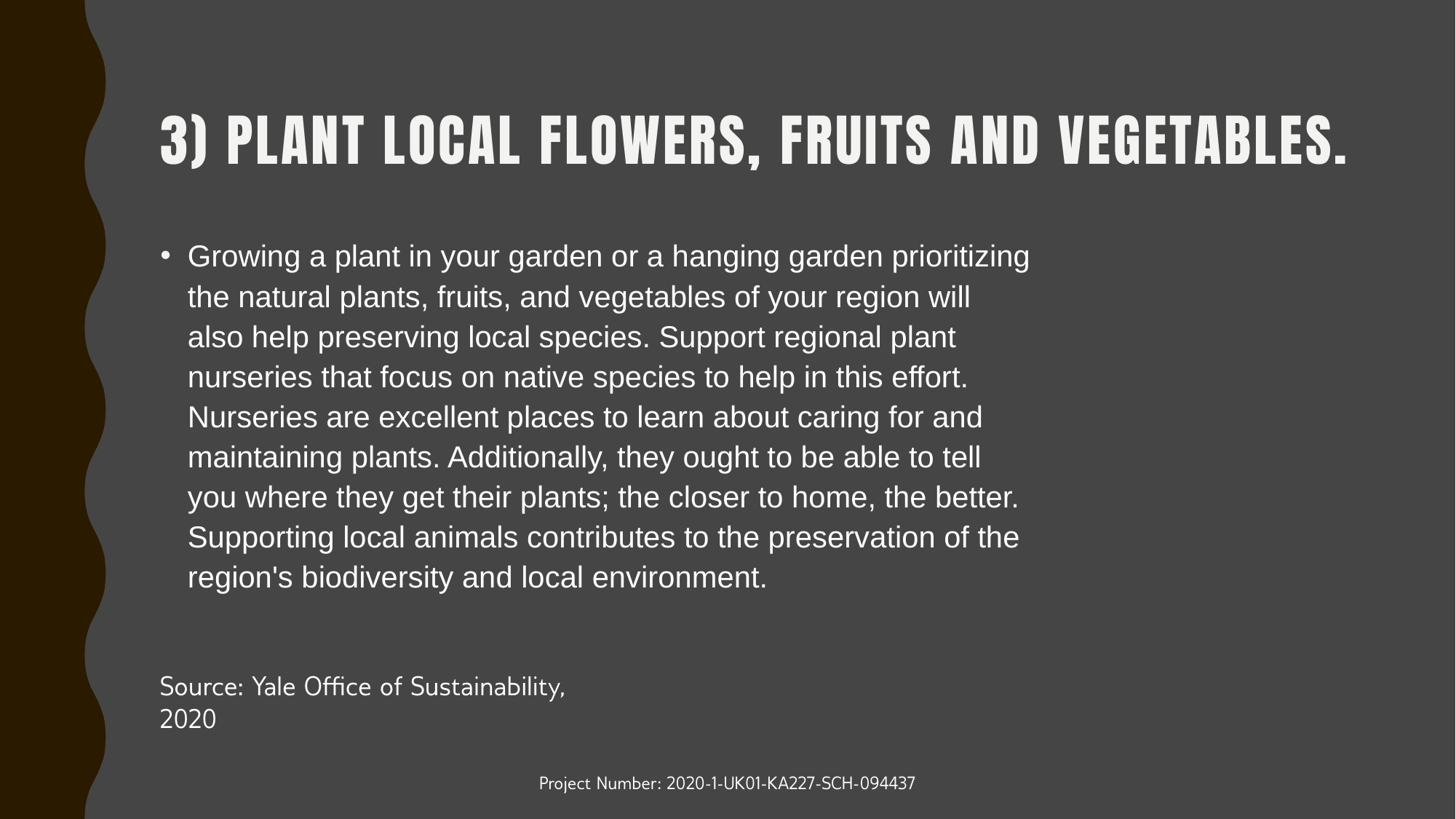

# 3) Plant local flowers, fruits and vegetables.
Growing a plant in your garden or a hanging garden prioritizing the natural plants, fruits, and vegetables of your region will also help preserving local species. Support regional plant nurseries that focus on native species to help in this effort. Nurseries are excellent places to learn about caring for and maintaining plants. Additionally, they ought to be able to tell you where they get their plants; the closer to home, the better. Supporting local animals contributes to the preservation of the region's biodiversity and local environment.
Source: Yale Office of Sustainability, 2020
Project Number: 2020-1-UK01-KA227-SCH-094437